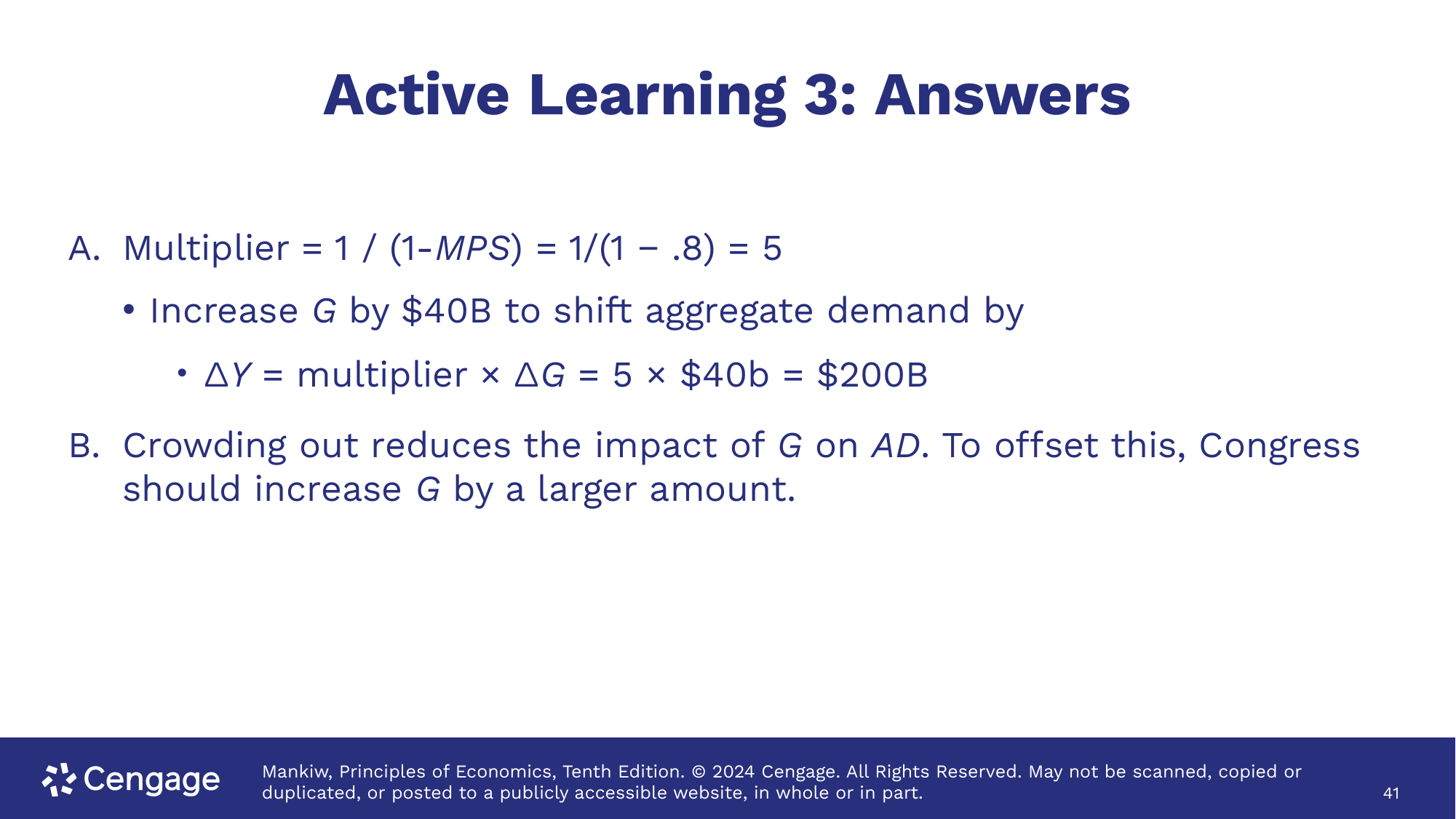

# Active Learning 3: Answers
Multiplier = 1 / (1-MPS) = 1/(1 − .8) = 5
Increase G by $40B to shift aggregate demand by
∆Y = multiplier × ∆G = 5 × $40b = $200B
Crowding out reduces the impact of G on AD. To offset this, Congress should increase G by a larger amount.